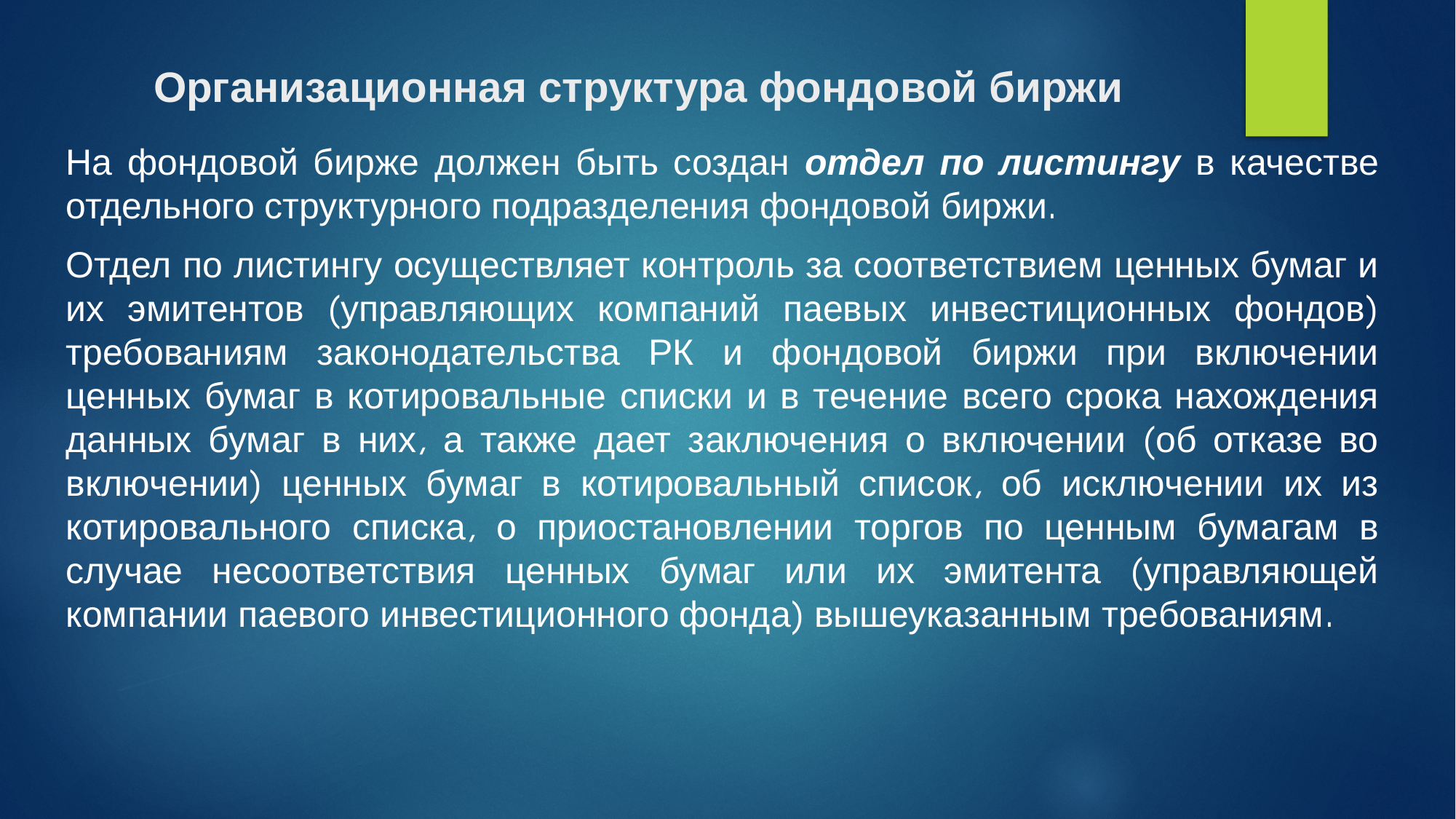

# Организационная структура фондовой биржи
На фондовой бирже должен быть создан отдел по листингу в качестве отдельного структурного подразделения фондовой биржи.
Отдел по листингу осуществляет контроль за соответствием ценных бумаг и их эмитентов (управляющих компаний паевых инвестиционных фондов) требованиям законодательства РК и фондовой биржи при включении ценных бумаг в котировальные списки и в течение всего срока нахождения данных бумаг в них, а также дает заключения о включении (об отказе во включении) ценных бумаг в котировальный список, об исключении их из котировального списка, о приостановлении торгов по ценным бумагам в случае несоответствия ценных бумаг или их эмитента (управляющей компании паевого инвестиционного фонда) вышеуказанным требованиям.